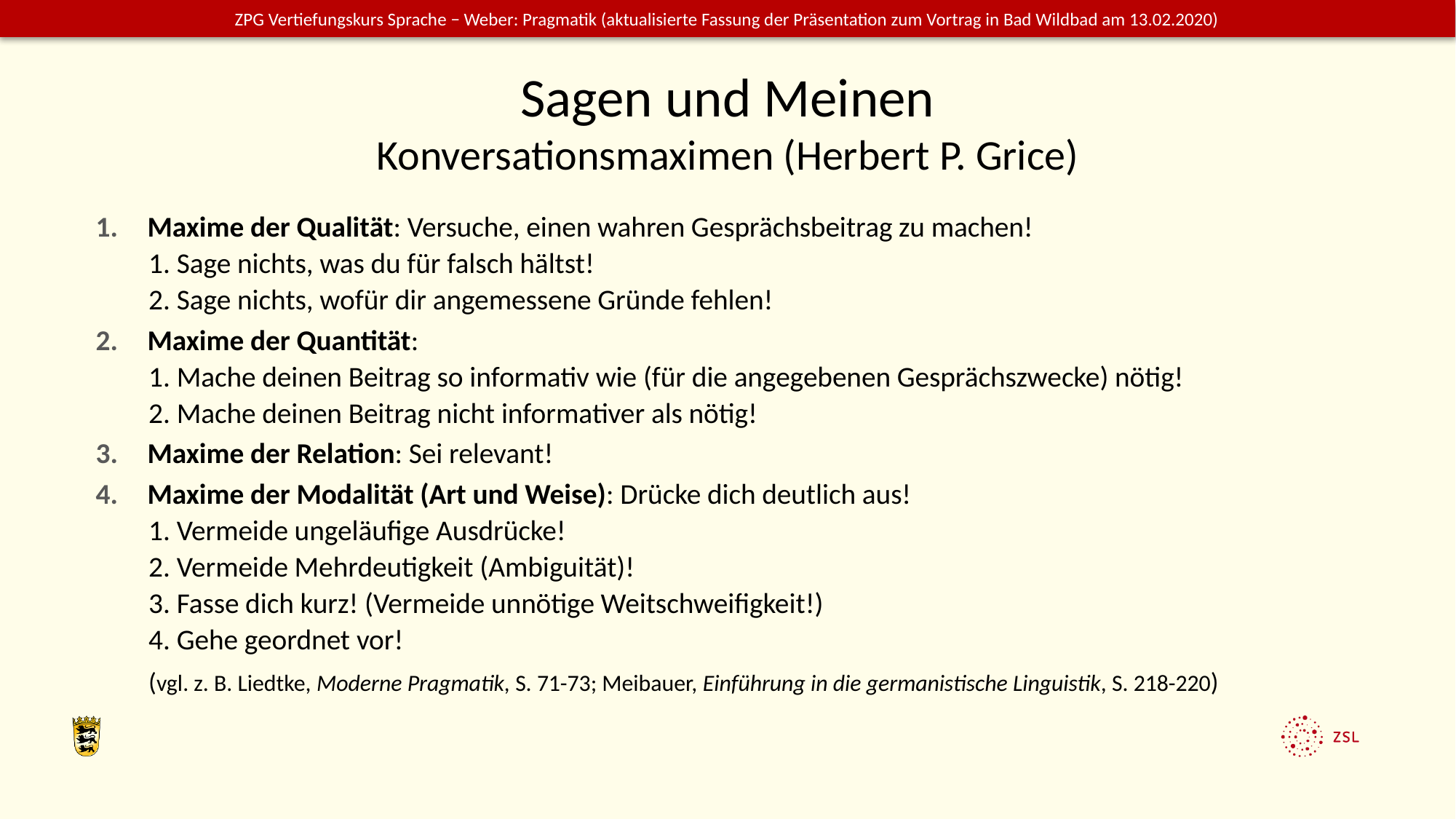

# Sagen und Meinen Konversationsmaximen (Herbert P. Grice)
Maxime der Qualität: Versuche, einen wahren Gesprächsbeitrag zu machen!
1. Sage nichts, was du für falsch hältst!
2. Sage nichts, wofür dir angemessene Gründe fehlen!
Maxime der Quantität:
1. Mache deinen Beitrag so informativ wie (für die angegebenen Gesprächszwecke) nötig!
2. Mache deinen Beitrag nicht informativer als nötig!
Maxime der Relation: Sei relevant!
Maxime der Modalität (Art und Weise): Drücke dich deutlich aus!
1. Vermeide ungeläufige Ausdrücke!
2. Vermeide Mehrdeutigkeit (Ambiguität)!
3. Fasse dich kurz! (Vermeide unnötige Weitschweifigkeit!)
4. Gehe geordnet vor!
	(vgl. z. B. Liedtke, Moderne Pragmatik, S. 71-73; Meibauer, Einführung in die germanistische Linguistik, S. 218-220)